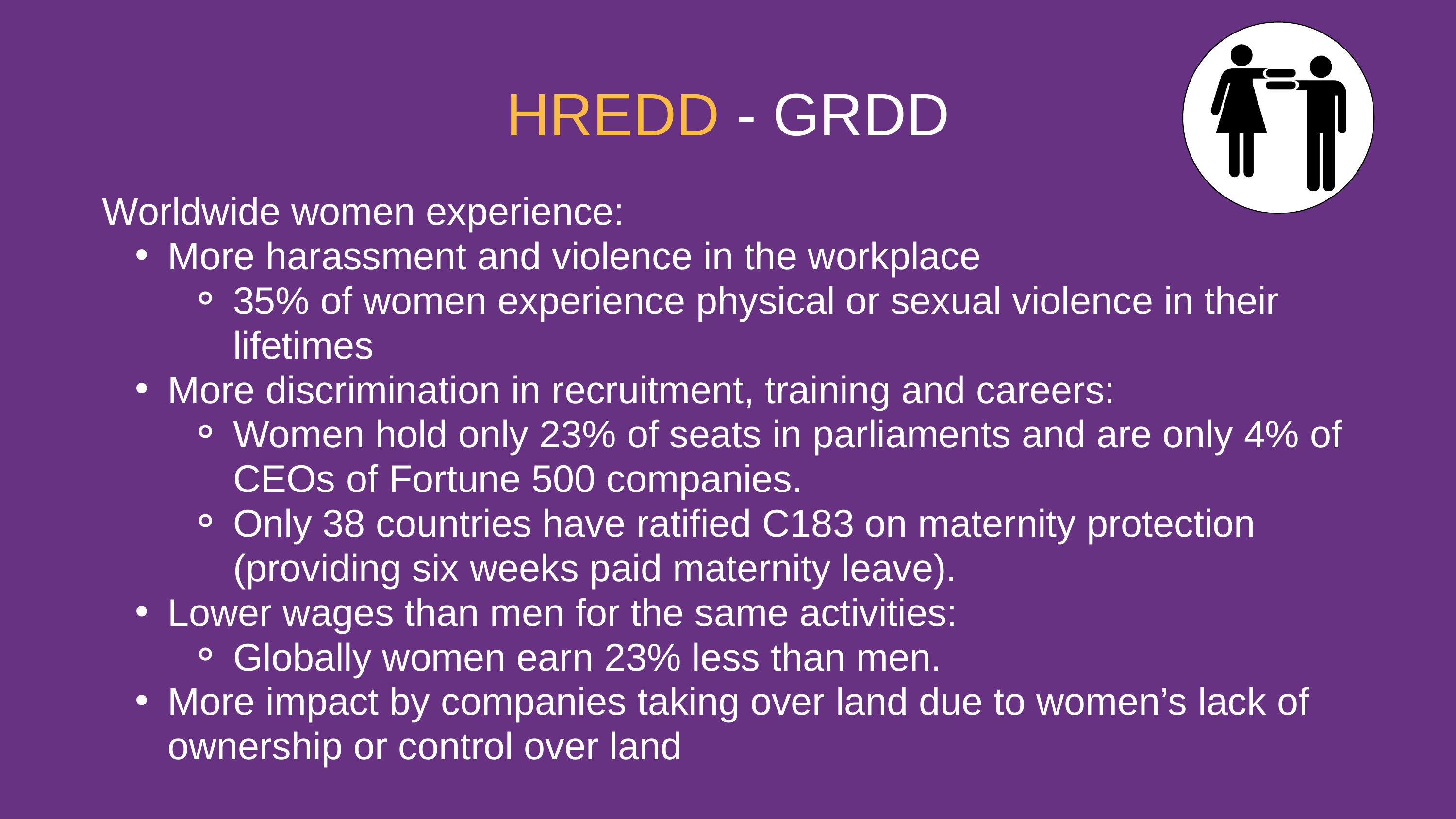

HREDD - GRDD
Worldwide women experience:
More harassment and violence in the workplace
35% of women experience physical or sexual violence in their lifetimes
More discrimination in recruitment, training and careers:
Women hold only 23% of seats in parliaments and are only 4% of CEOs of Fortune 500 companies.
Only 38 countries have ratified C183 on maternity protection (providing six weeks paid maternity leave).
Lower wages than men for the same activities:
Globally women earn 23% less than men.
More impact by companies taking over land due to women’s lack of ownership or control over land